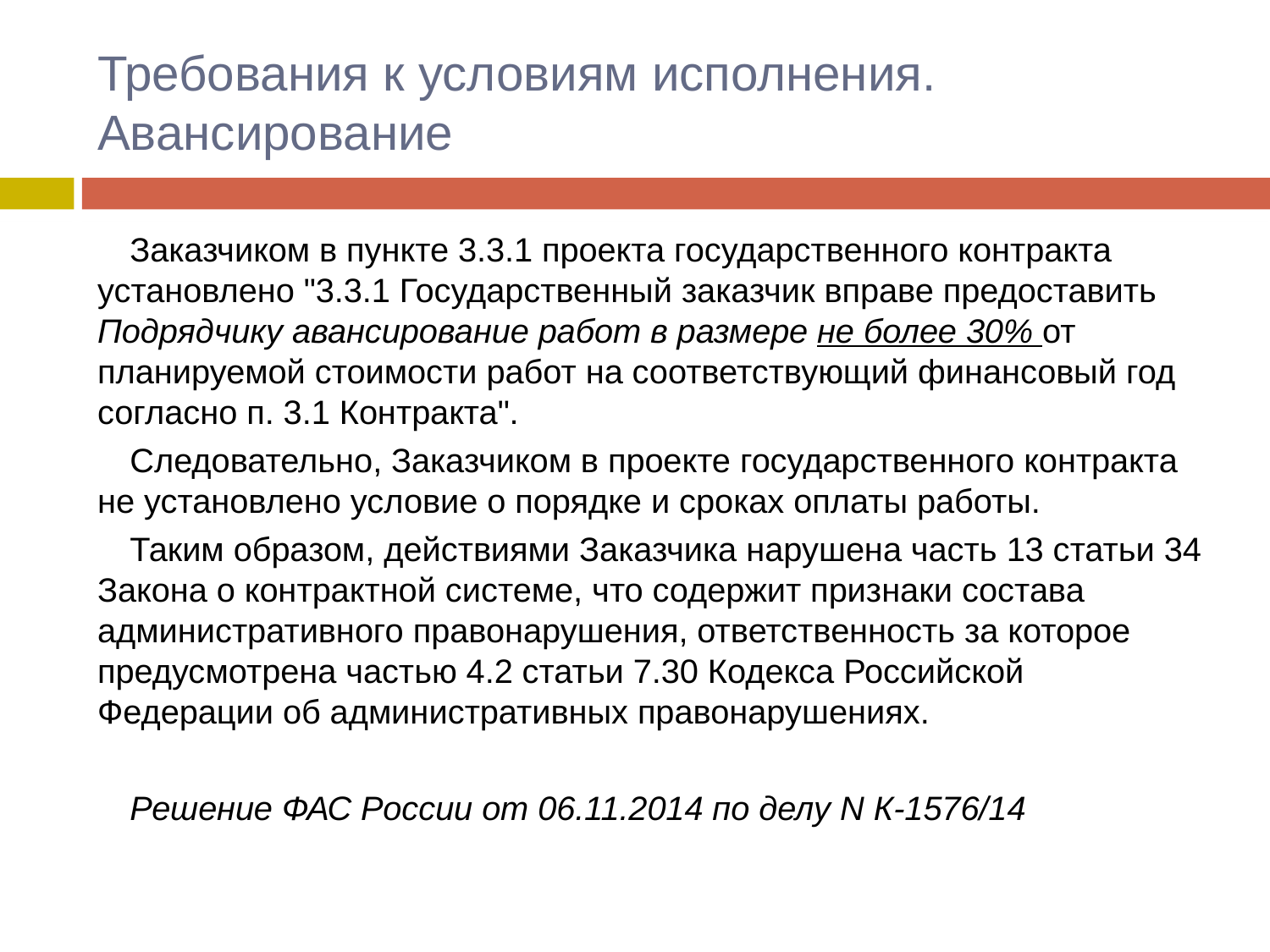

# Требования к условиям исполнения. Авансирование
Заказчиком в пункте 3.3.1 проекта государственного контракта установлено "3.3.1 Государственный заказчик вправе предоставить Подрядчику авансирование работ в размере не более 30% от планируемой стоимости работ на соответствующий финансовый год согласно п. 3.1 Контракта".
Следовательно, Заказчиком в проекте государственного контракта не установлено условие о порядке и сроках оплаты работы.
Таким образом, действиями Заказчика нарушена часть 13 статьи 34 Закона о контрактной системе, что содержит признаки состава административного правонарушения, ответственность за которое предусмотрена частью 4.2 статьи 7.30 Кодекса Российской Федерации об административных правонарушениях.

Решение ФАС России от 06.11.2014 по делу N К-1576/14